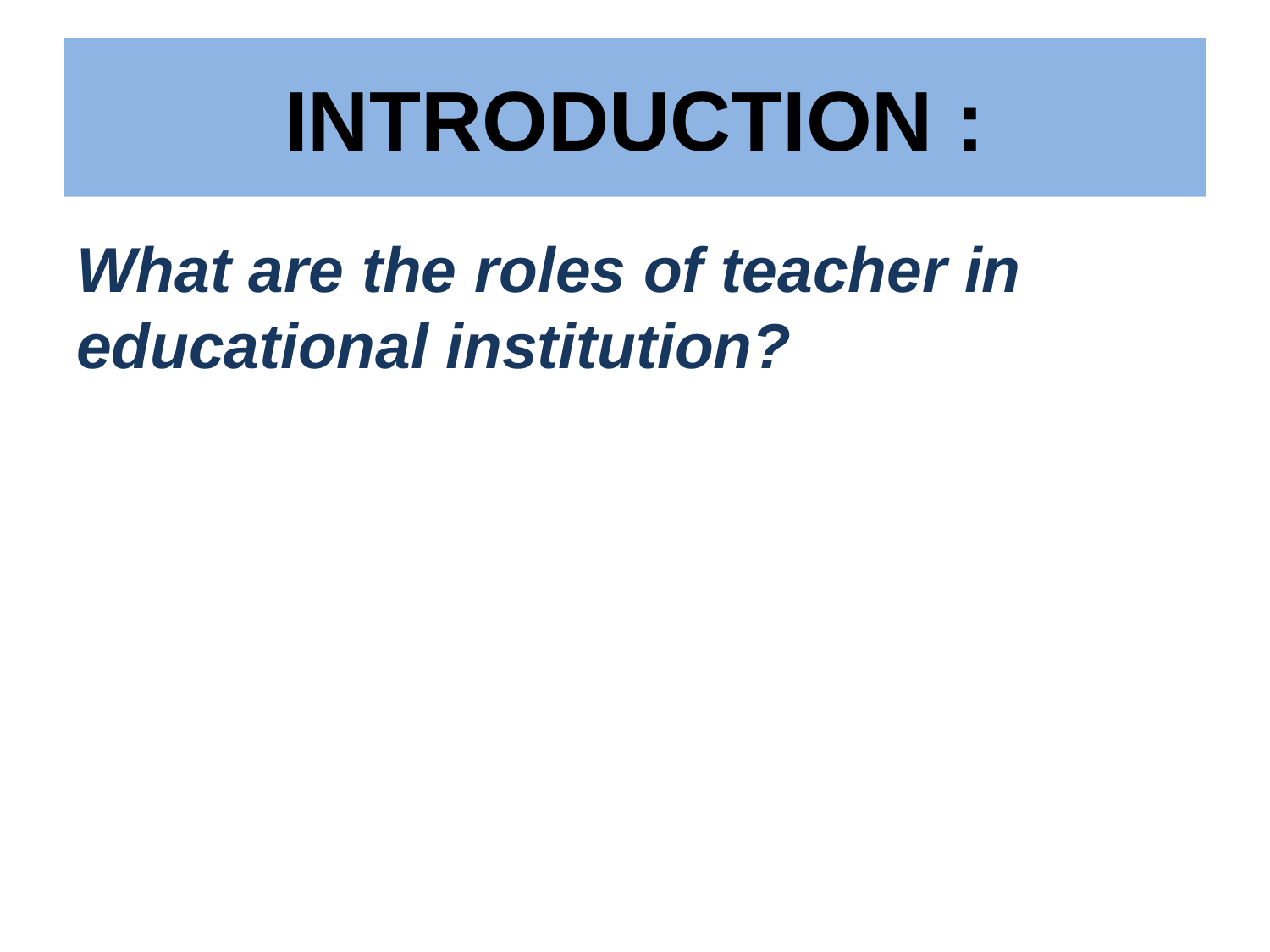

# INTRODUCTION :
What are the roles of teacher in educational institution?